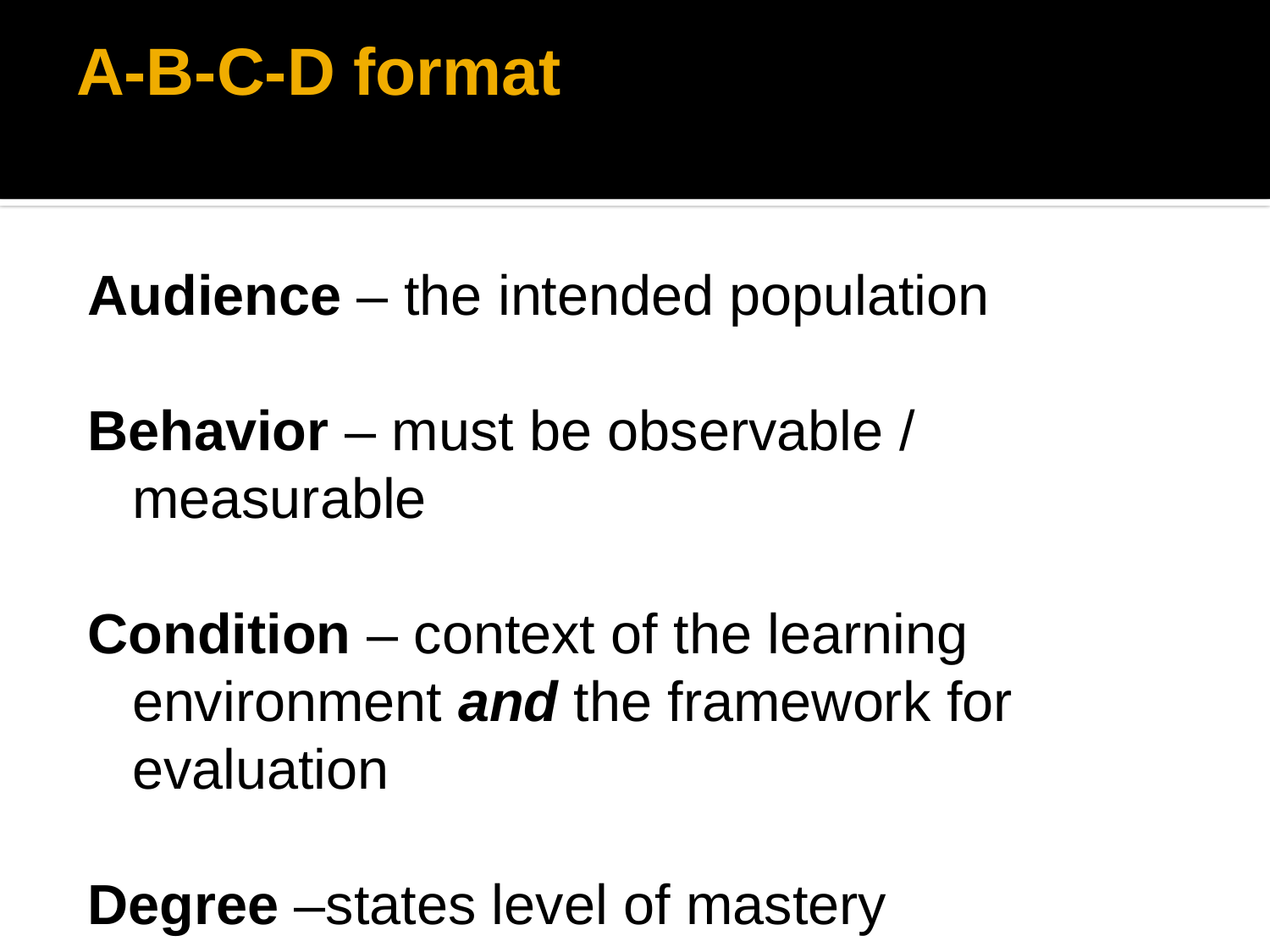

# A-B-C-D format
Audience – the intended population

Behavior – must be observable / measurable

Condition – context of the learning environment and the framework for evaluation

Degree –states level of mastery